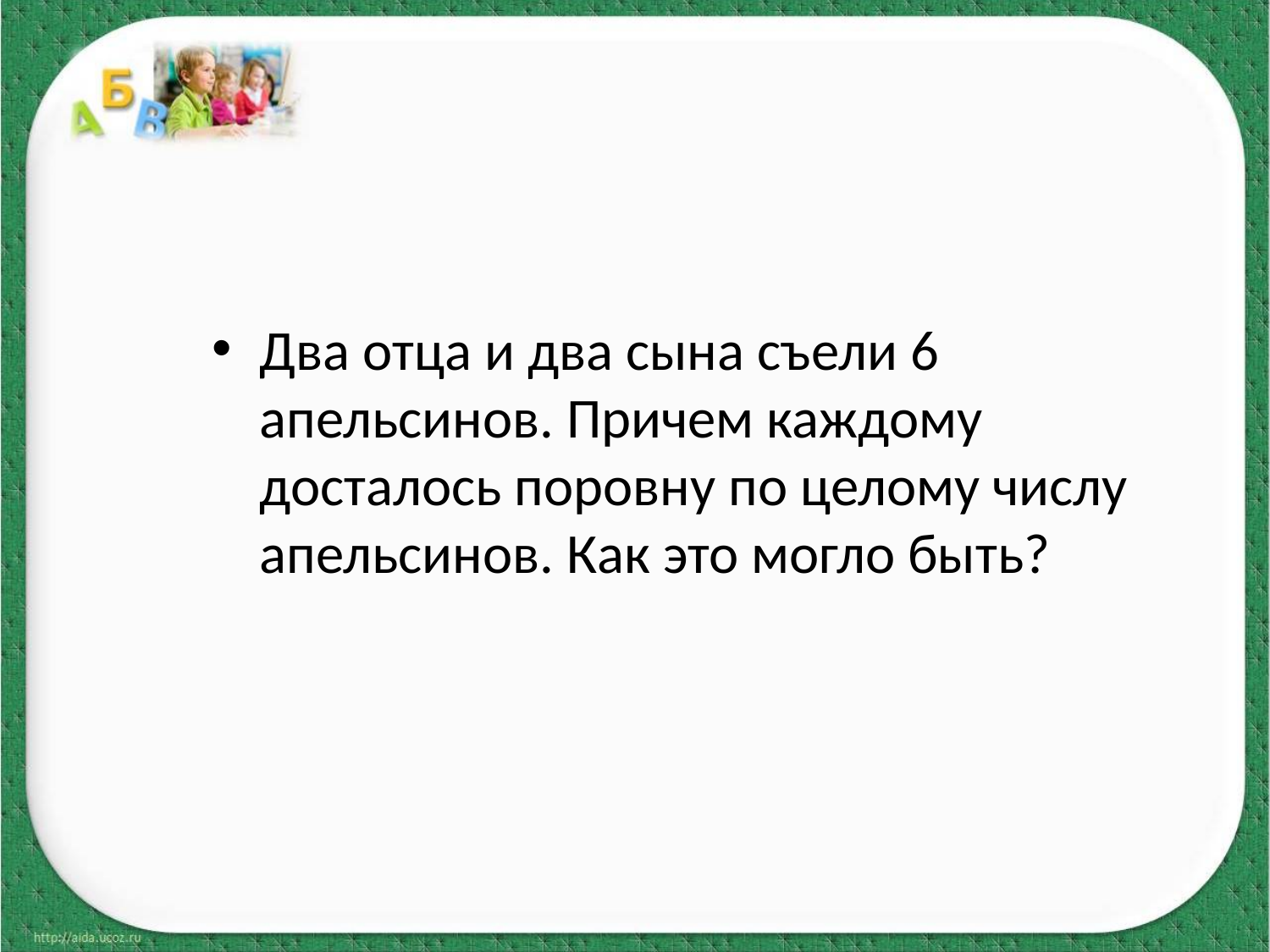

Два отца и два сына съели 6 апельсинов. Причем каждому досталось поровну по целому числу апельсинов. Как это могло быть?